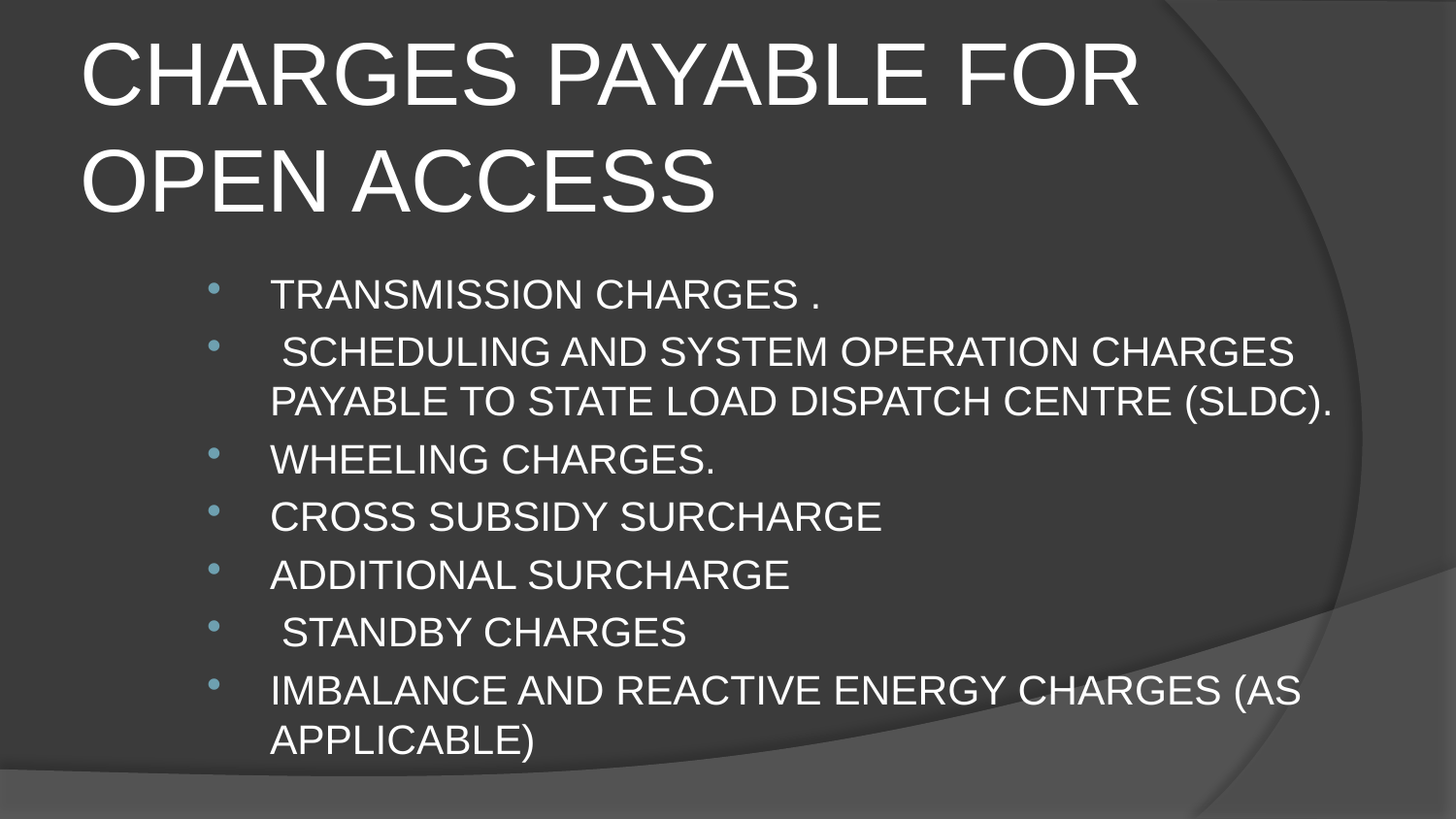

# CHARGES PAYABLE FOR OPEN ACCESS
TRANSMISSION CHARGES .
 SCHEDULING AND SYSTEM OPERATION CHARGES PAYABLE TO STATE LOAD DISPATCH CENTRE (SLDC).
WHEELING CHARGES.
CROSS SUBSIDY SURCHARGE
ADDITIONAL SURCHARGE
 STANDBY CHARGES
IMBALANCE AND REACTIVE ENERGY CHARGES (AS APPLICABLE)